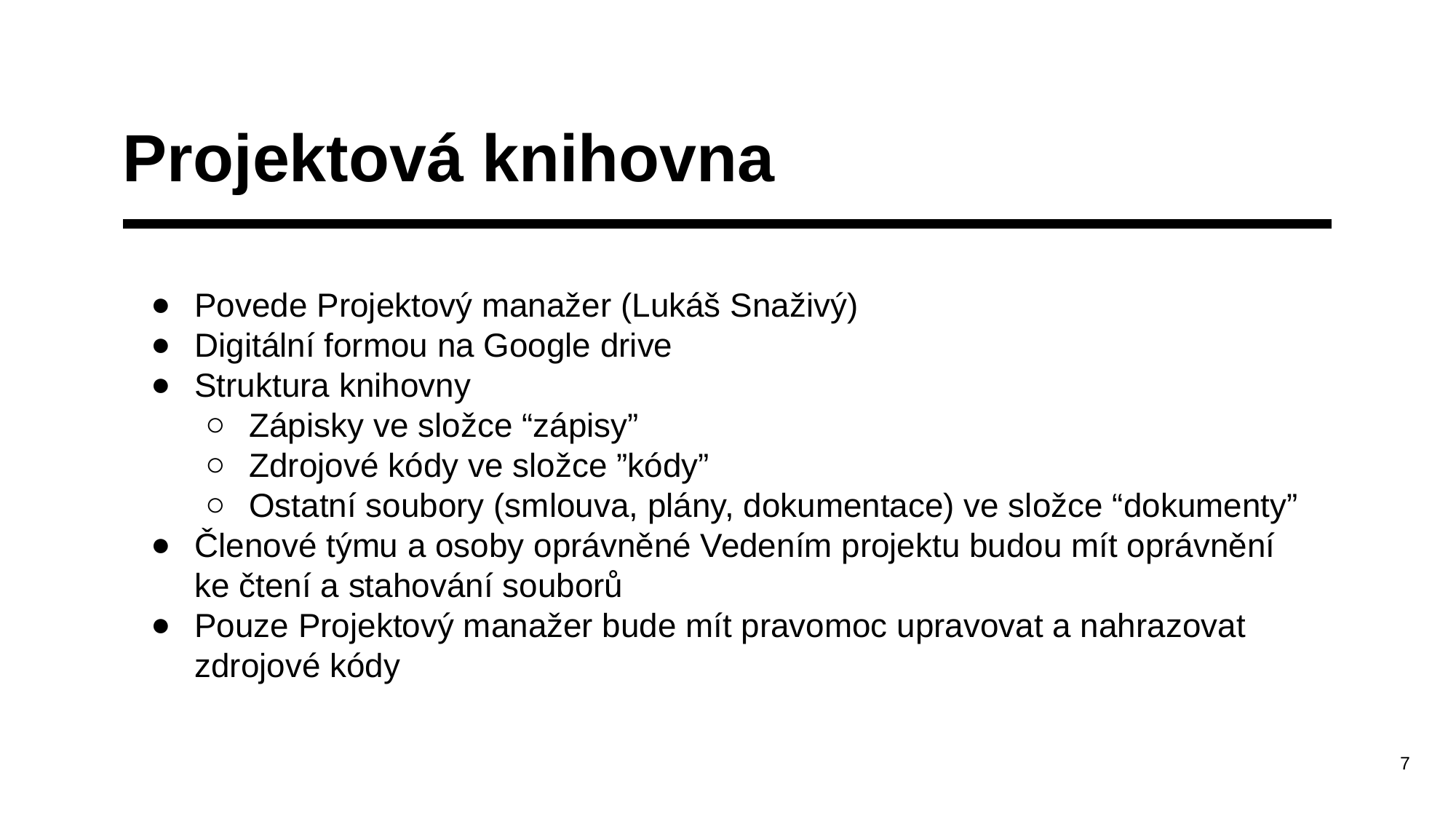

# Projektová knihovna
Povede Projektový manažer (Lukáš Snaživý)
Digitální formou na Google drive
Struktura knihovny
Zápisky ve složce “zápisy”
Zdrojové kódy ve složce ”kódy”
Ostatní soubory (smlouva, plány, dokumentace) ve složce “dokumenty”
Členové týmu a osoby oprávněné Vedením projektu budou mít oprávnění ke čtení a stahování souborů
Pouze Projektový manažer bude mít pravomoc upravovat a nahrazovat zdrojové kódy
7